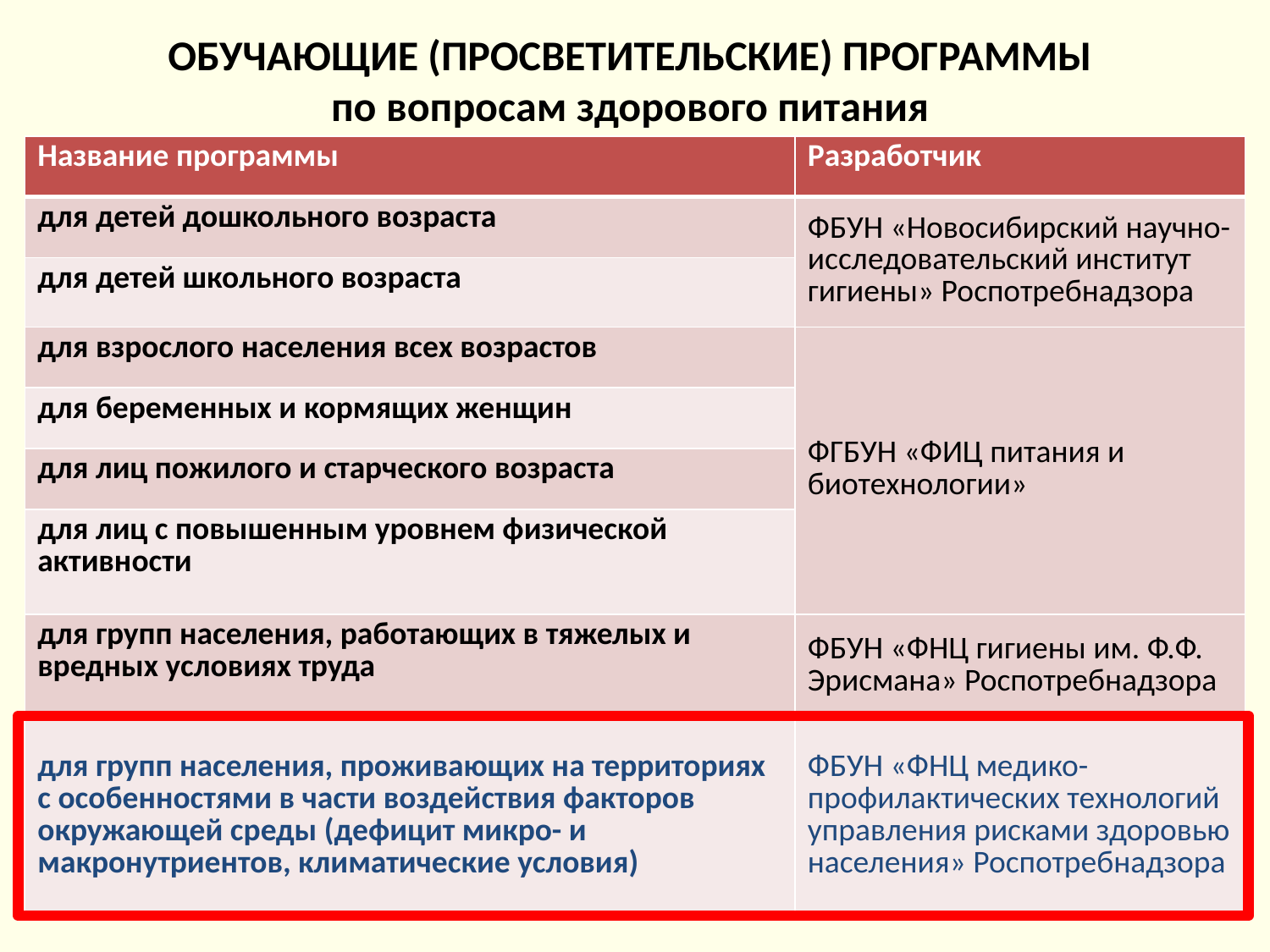

# ОБУЧАЮЩИЕ (ПРОСВЕТИТЕЛЬСКИЕ) ПРОГРАММЫ по вопросам здорового питания
| Название программы | Разработчик |
| --- | --- |
| для детей дошкольного возраста | ФБУН «Новосибирский научно-исследовательский институт гигиены» Роспотребнадзора |
| для детей школьного возраста |  |
| для взрослого населения всех возрастов | ФГБУН «ФИЦ питания и биотехнологии» |
| для беременных и кормящих женщин |  |
| для лиц пожилого и старческого возраста |  |
| для лиц с повышенным уровнем физической активности |  |
| для групп населения, работающих в тяжелых и вредных условиях труда | ФБУН «ФНЦ гигиены им. Ф.Ф. Эрисмана» Роспотребнадзора |
| для групп населения, проживающих на территориях с особенностями в части воздействия факторов окружающей среды (дефицит микро- и макронутриентов, климатические условия) | ФБУН «ФНЦ медико-профилактических технологий управления рисками здоровью населения» Роспотребнадзора |